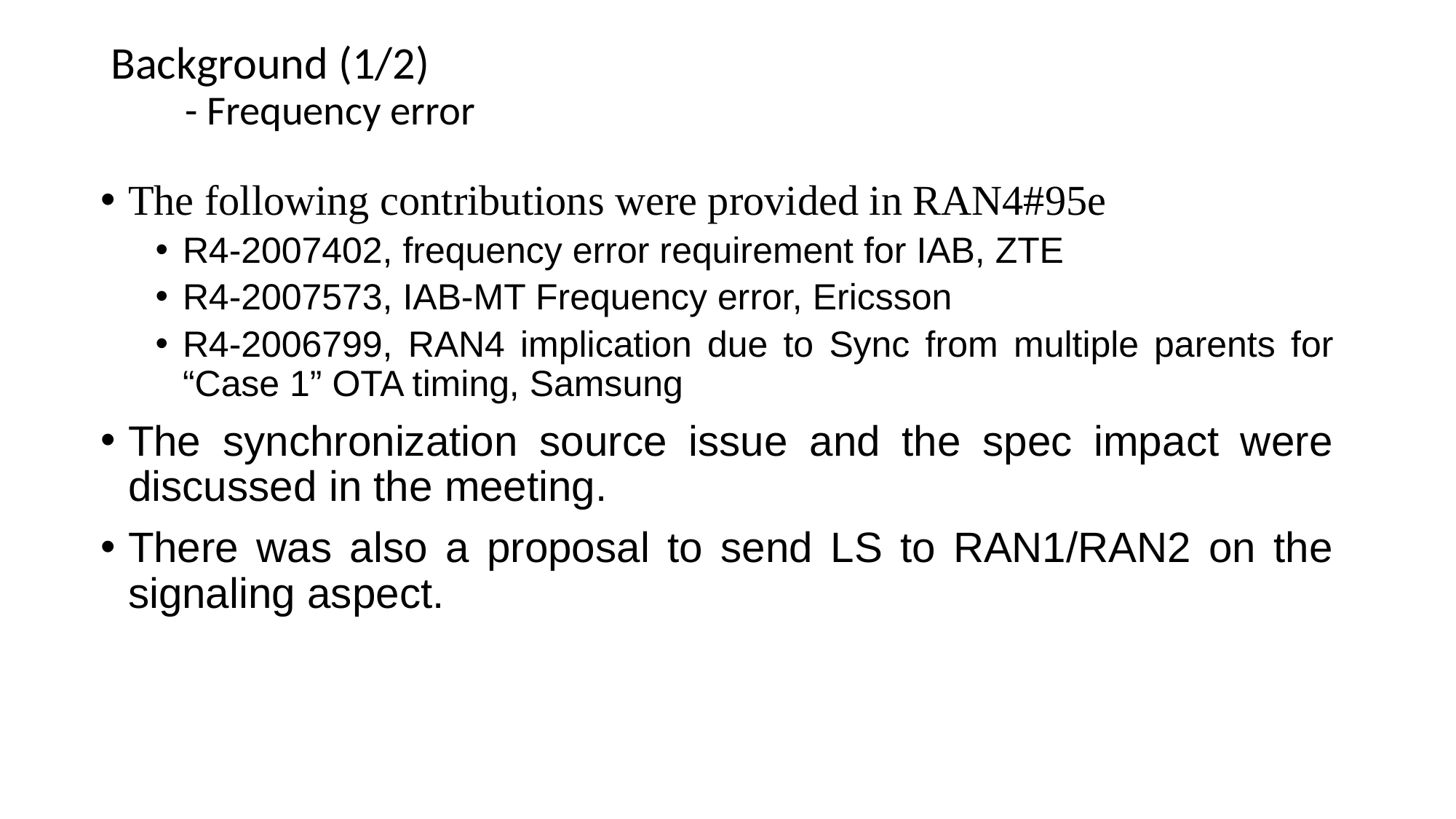

# Background (1/2) - Frequency error
The following contributions were provided in RAN4#95e
R4-2007402, frequency error requirement for IAB, ZTE
R4-2007573, IAB-MT Frequency error, Ericsson
R4-2006799, RAN4 implication due to Sync from multiple parents for “Case 1” OTA timing, Samsung
The synchronization source issue and the spec impact were discussed in the meeting.
There was also a proposal to send LS to RAN1/RAN2 on the signaling aspect.